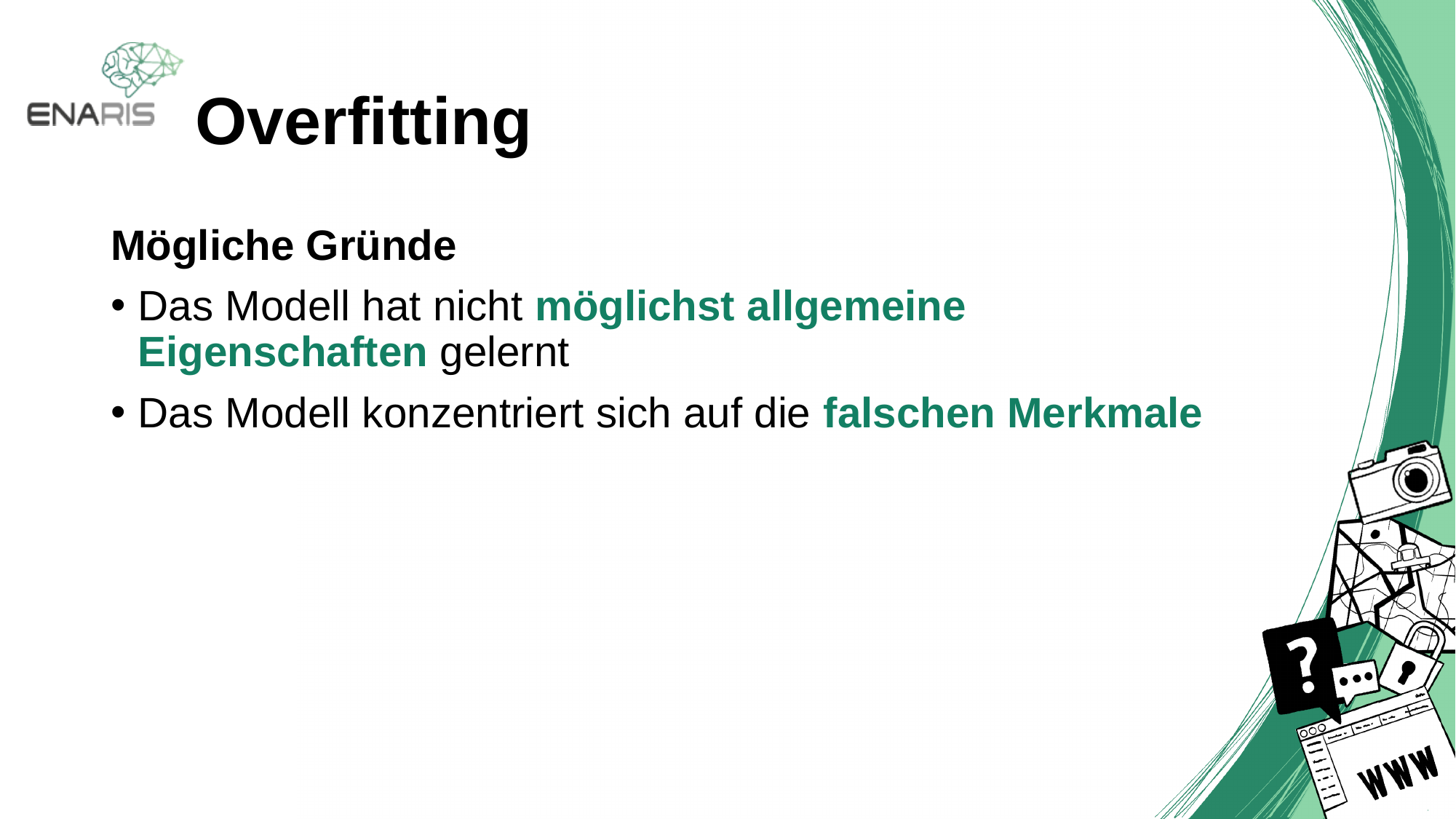

# Overfitting
Mögliche Gründe
Das Modell hat nicht möglichst allgemeine Eigenschaften gelernt
Das Modell konzentriert sich auf die falschen Merkmale